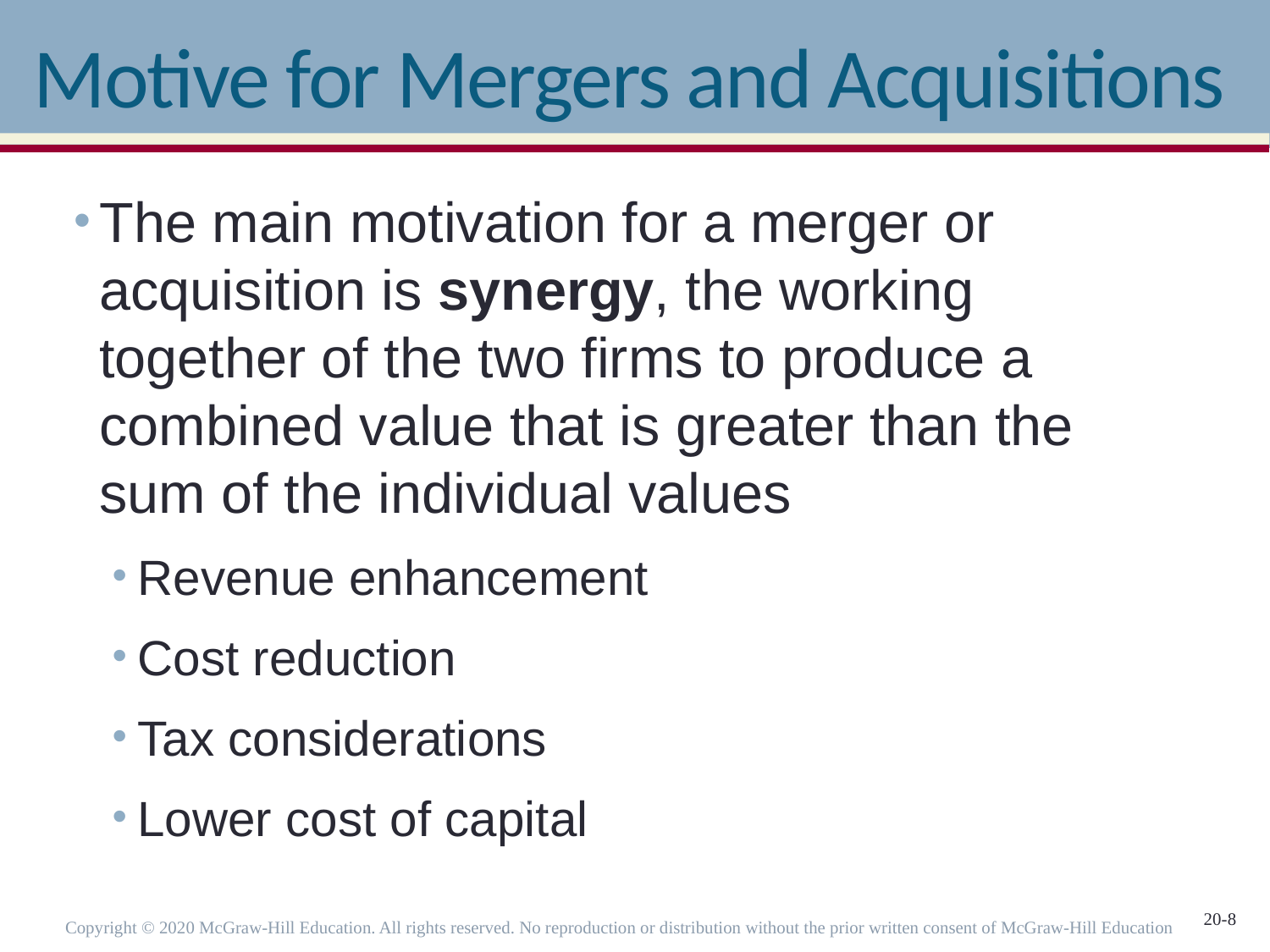

# Motive for Mergers and Acquisitions
The main motivation for a merger or acquisition is synergy, the working together of the two firms to produce a combined value that is greater than the sum of the individual values
Revenue enhancement
Cost reduction
Tax considerations
Lower cost of capital
Copyright © 2020 McGraw-Hill Education. All rights reserved. No reproduction or distribution without the prior written consent of McGraw-Hill Education